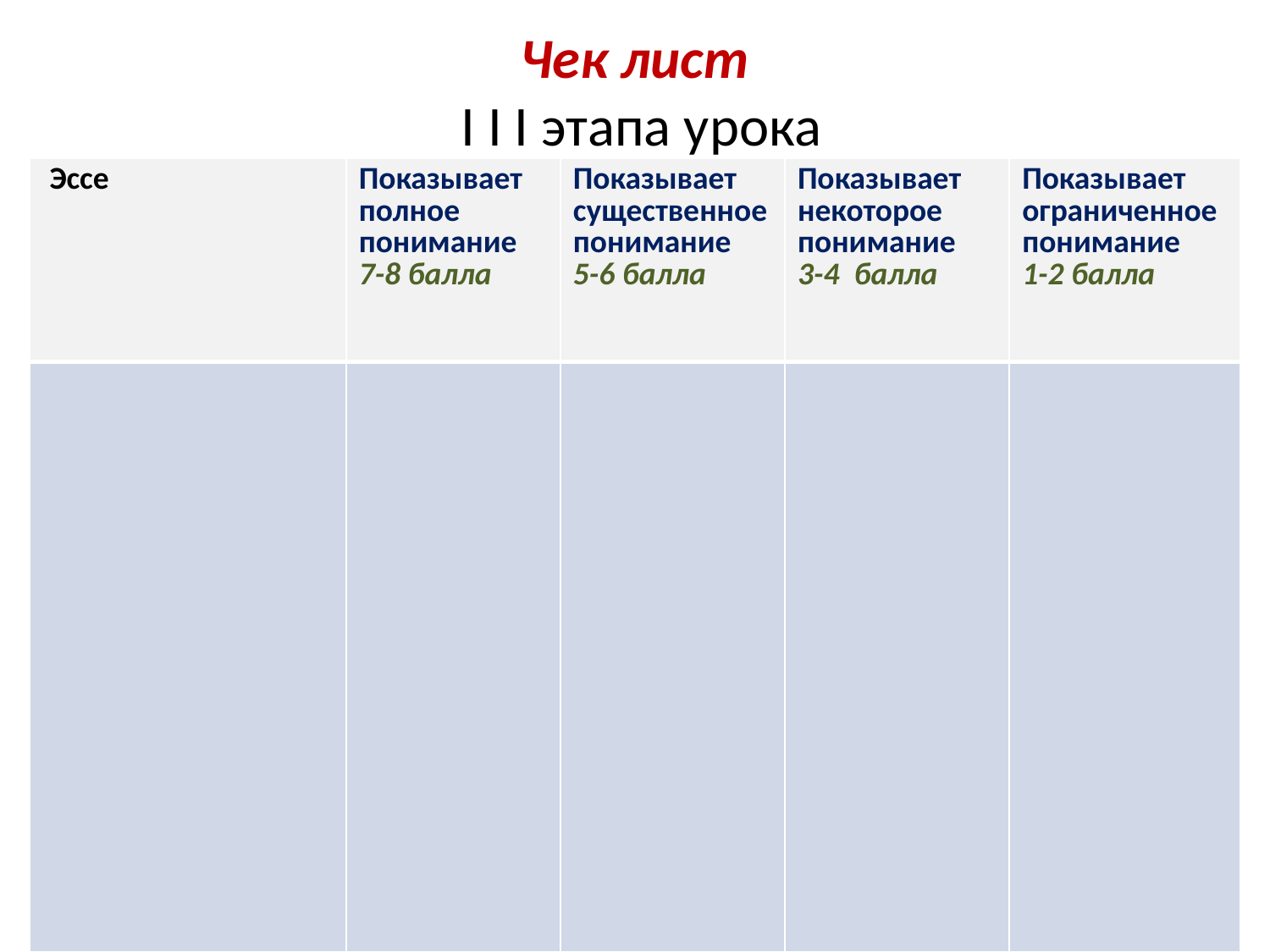

# Чек лист I I I этапа урока
| Эссе | Показывает полное понимание 7-8 балла | Показывает существенное понимание 5-6 балла | Показывает некоторое понимание 3-4 балла | Показывает ограниченное понимание 1-2 балла |
| --- | --- | --- | --- | --- |
|  |  |  |  |  |